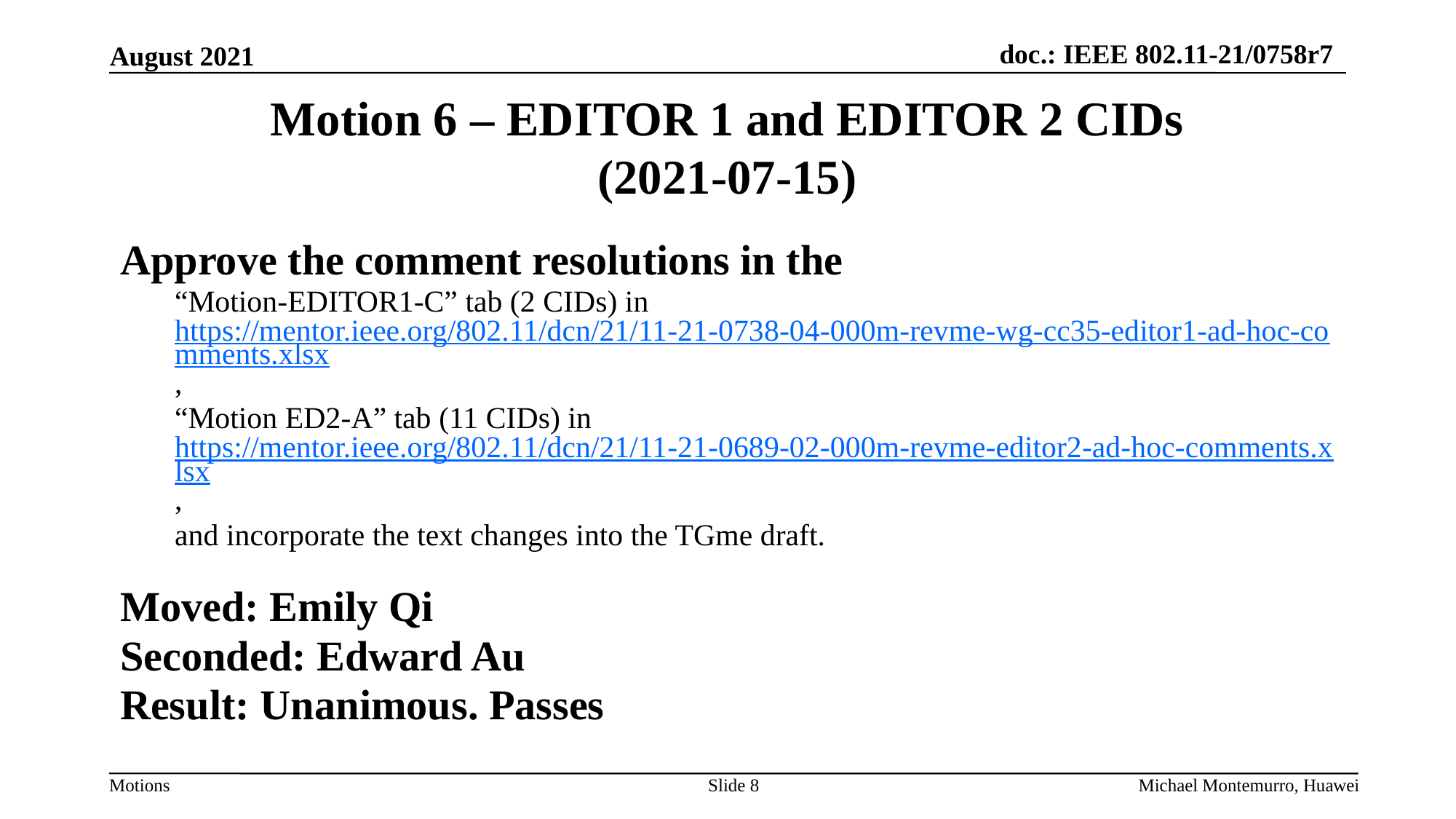

# Motion 6 – EDITOR 1 and EDITOR 2 CIDs (2021-07-15)
Approve the comment resolutions in the
“Motion-EDITOR1-C” tab (2 CIDs) in https://mentor.ieee.org/802.11/dcn/21/11-21-0738-04-000m-revme-wg-cc35-editor1-ad-hoc-comments.xlsx,
“Motion ED2-A” tab (11 CIDs) in https://mentor.ieee.org/802.11/dcn/21/11-21-0689-02-000m-revme-editor2-ad-hoc-comments.xlsx,
and incorporate the text changes into the TGme draft.
Moved: Emily Qi
Seconded: Edward Au
Result: Unanimous. Passes

Slide 8
Michael Montemurro, Huawei